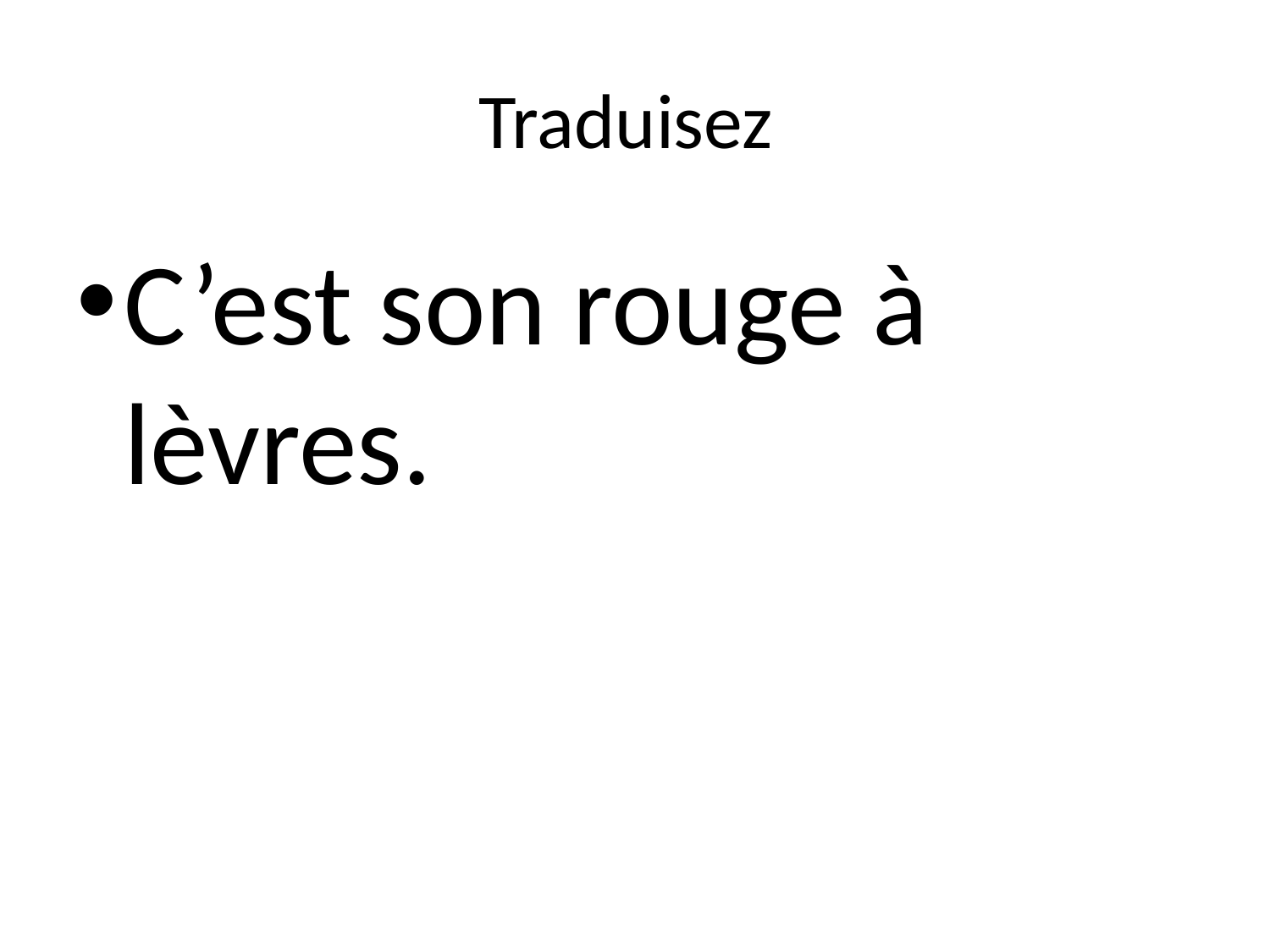

# Traduisez
C’est son rouge à lèvres.